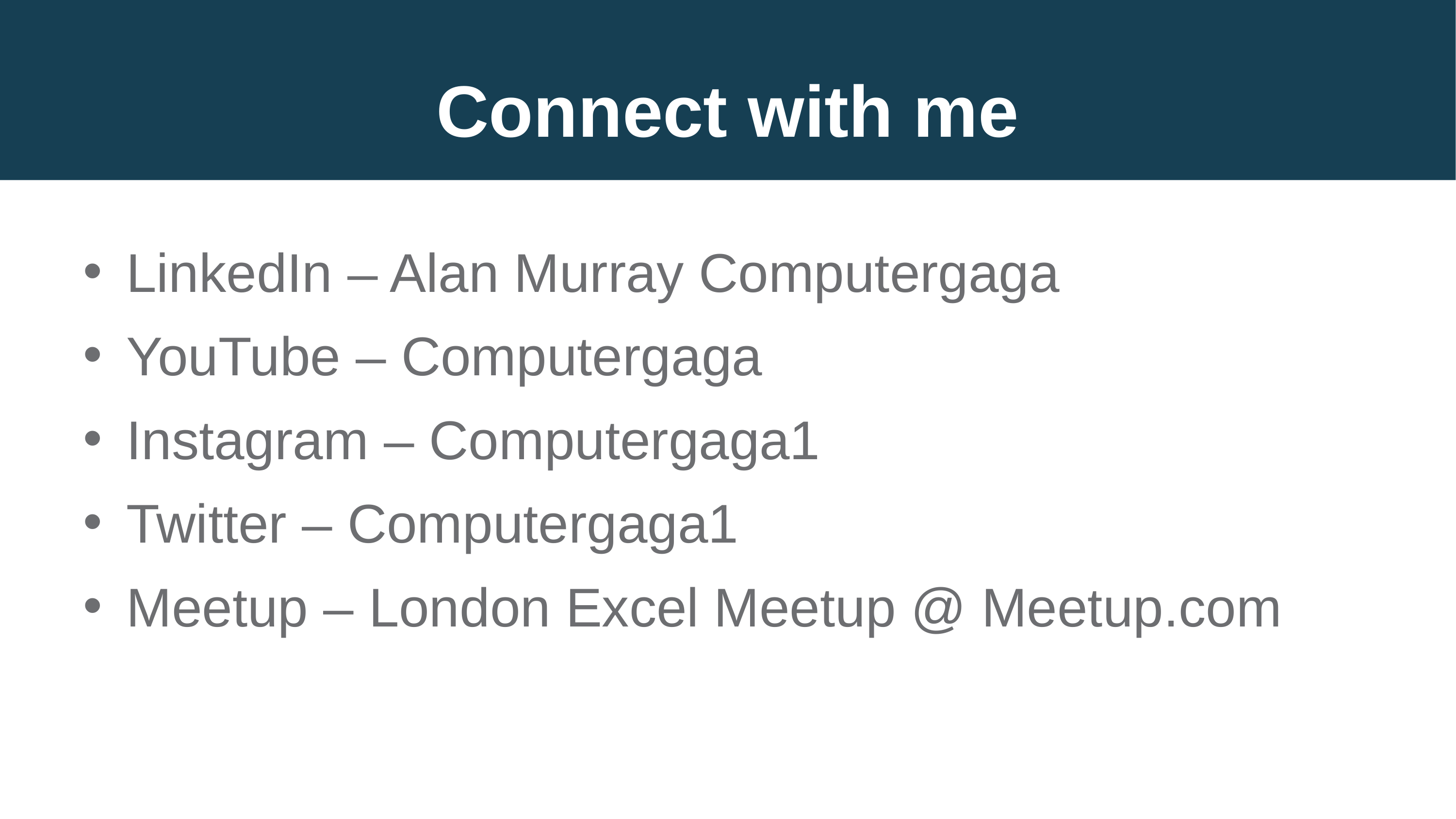

# Connect with me
LinkedIn – Alan Murray Computergaga
YouTube – Computergaga
Instagram – Computergaga1
Twitter – Computergaga1
Meetup – London Excel Meetup @ Meetup.com